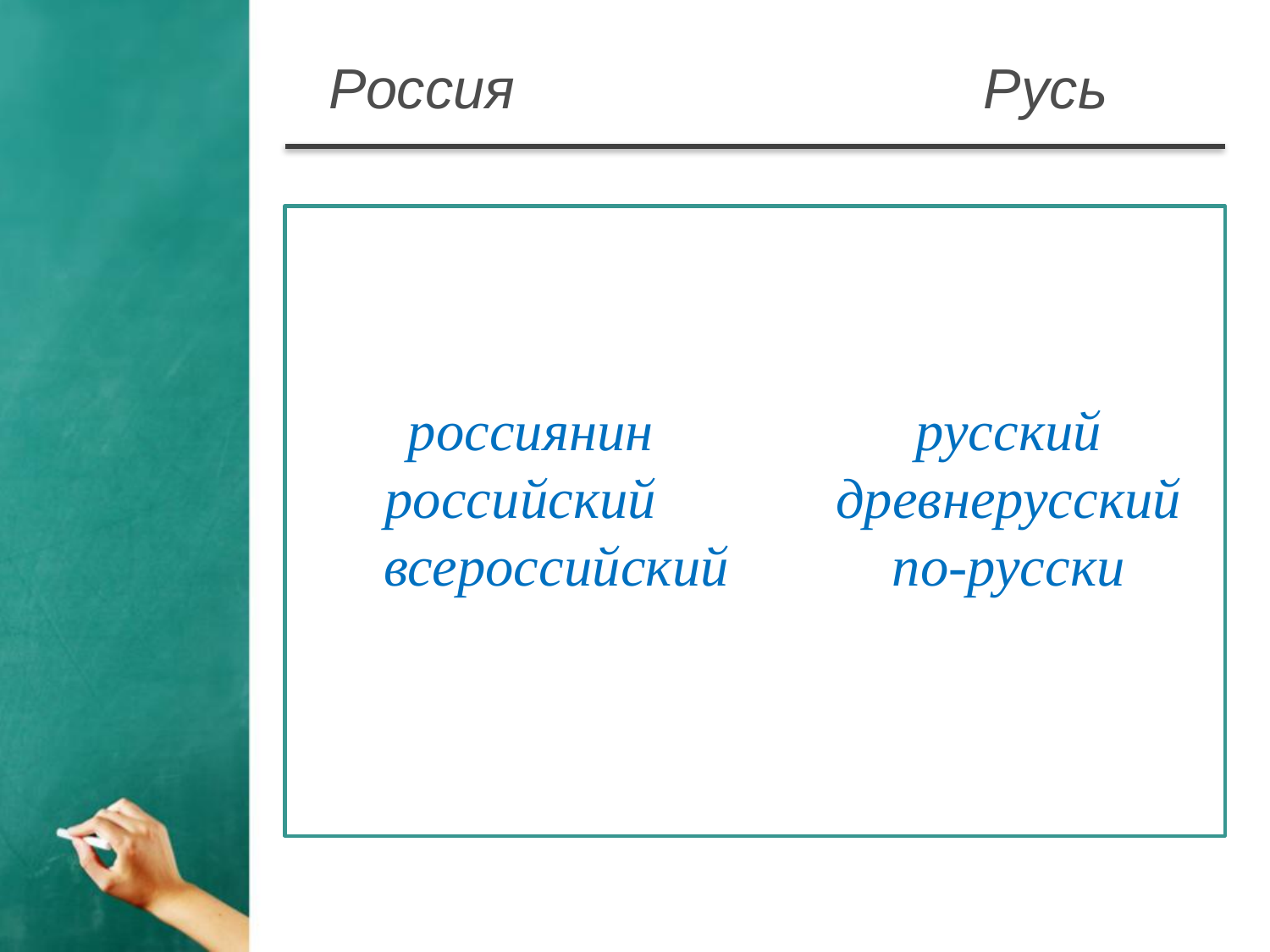

Россия                              Русь
россиянин			русский
    российский		древнерусский
всероссийский		по-русски